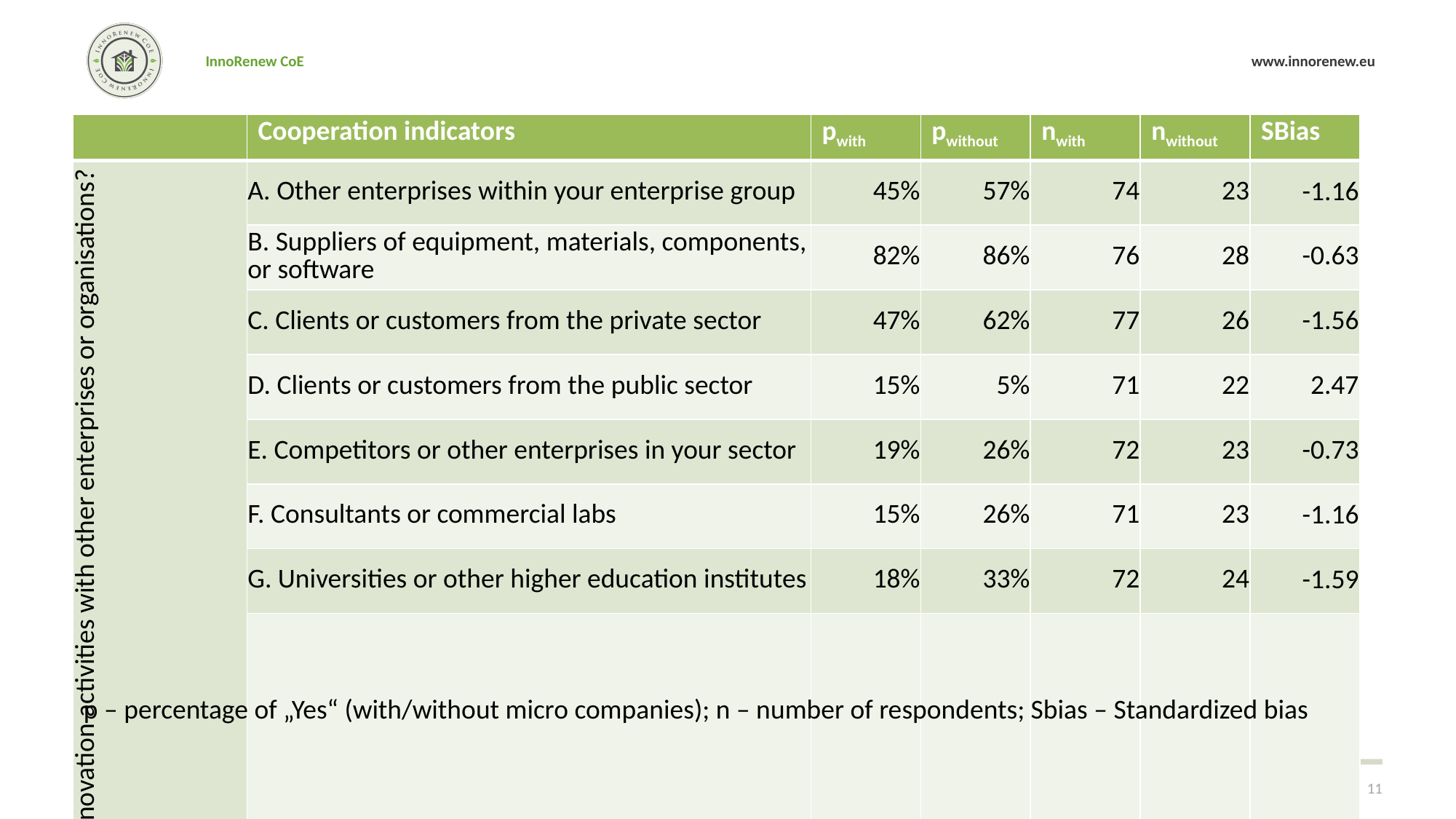

|  | Cooperation indicators | pwith | pwithout | nwith | nwithout | SBias |
| --- | --- | --- | --- | --- | --- | --- |
| 10a. During the three years 2016 to 2018, did your enterprise co-operate on any of your innovation activities with other enterprises or organisations? | A. Other enterprises within your enterprise group | 45% | 57% | 74 | 23 | -1.16 |
|  | B. Suppliers of equipment, materials, components, or software | 82% | 86% | 76 | 28 | -0.63 |
|  | C. Clients or customers from the private sector | 47% | 62% | 77 | 26 | -1.56 |
|  | D. Clients or customers from the public sector | 15% | 5% | 71 | 22 | 2.47 |
|  | E. Competitors or other enterprises in your sector | 19% | 26% | 72 | 23 | -0.73 |
|  | F. Consultants or commercial labs | 15% | 26% | 71 | 23 | -1.16 |
|  | G. Universities or other higher education institutes | 18% | 33% | 72 | 24 | -1.59 |
|  | H. Government, public or private research institutes | 11% | 26% | 71 | 23 | -1.63 |
p – percentage of „Yes“ (with/without micro companies); n – number of respondents; Sbias – Standardized bias
Horizon 2020 Framework Programme of the European Union; H2020 WIDESPREAD-2-Teaming: #739574
11